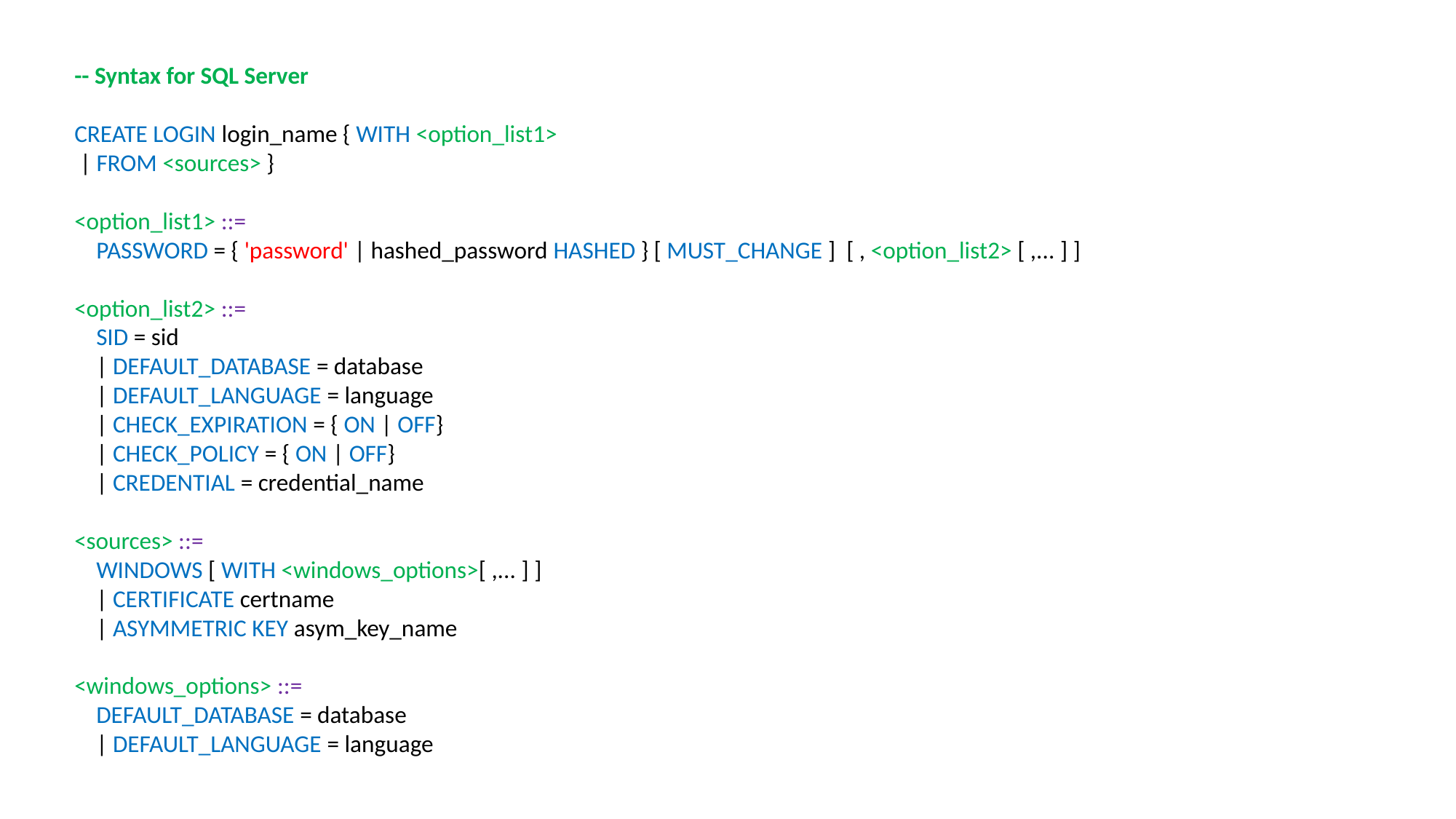

-- Syntax for SQL Server

CREATE LOGIN login_name { WITH <option_list1>
 | FROM <sources> }

<option_list1> ::=
    PASSWORD = { 'password' | hashed_password HASHED } [ MUST_CHANGE ]  [ , <option_list2> [ ,... ] ]

<option_list2> ::=
    SID = sid
    | DEFAULT_DATABASE = database
    | DEFAULT_LANGUAGE = language
    | CHECK_EXPIRATION = { ON | OFF}
    | CHECK_POLICY = { ON | OFF}
    | CREDENTIAL = credential_name

<sources> ::=
    WINDOWS [ WITH <windows_options>[ ,... ] ]
    | CERTIFICATE certname
    | ASYMMETRIC KEY asym_key_name

<windows_options> ::=
    DEFAULT_DATABASE = database
    | DEFAULT_LANGUAGE = language